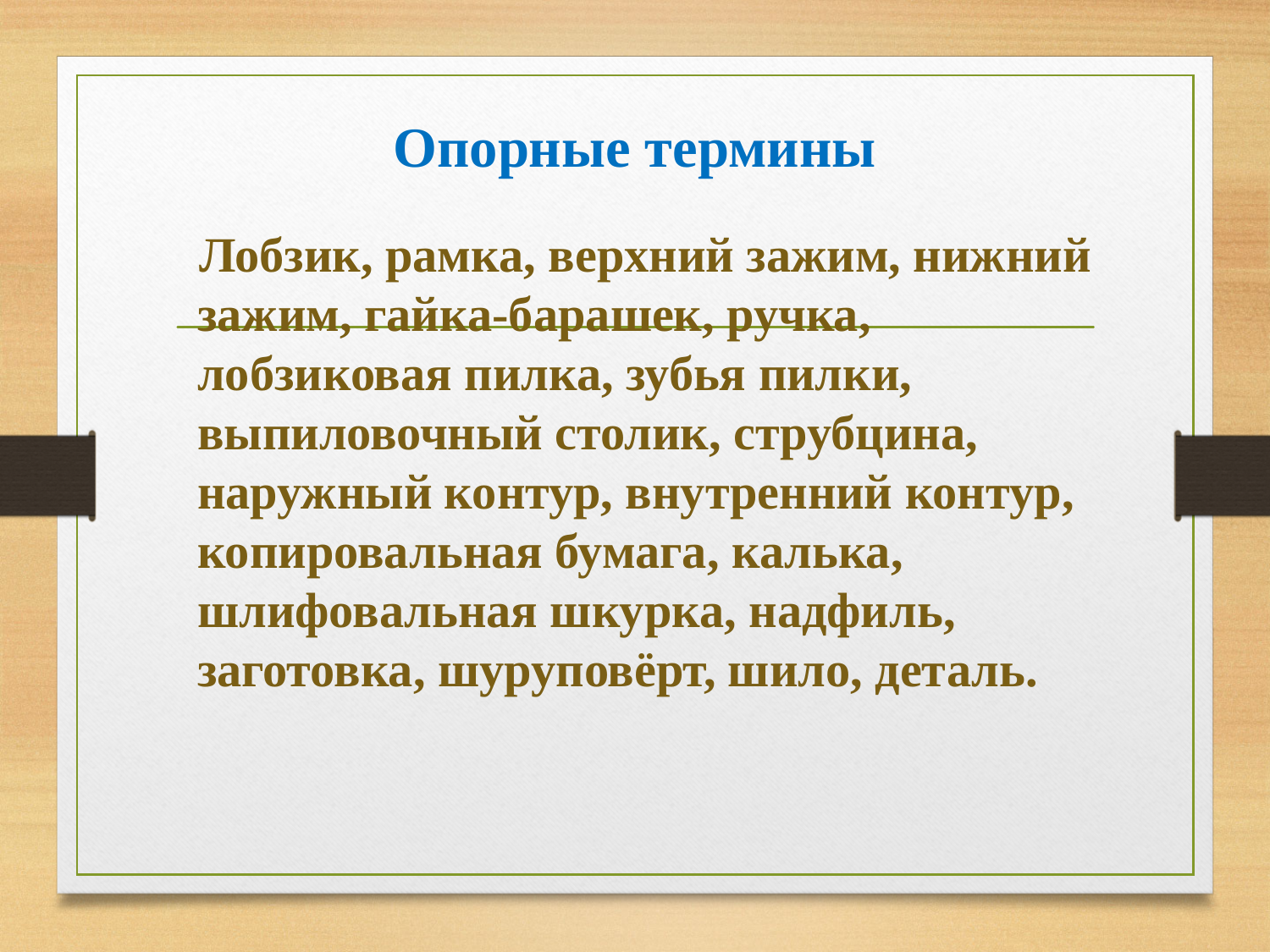

#
Опорные термины
Лобзик, рамка, верхний зажим, нижний зажим, гайка-барашек, ручка, лобзиковая пилка, зубья пилки, выпиловочный столик, струбцина, наружный контур, внутренний контур, копировальная бумага, калька, шлифовальная шкурка, надфиль, заготовка, шуруповёрт, шило, деталь.